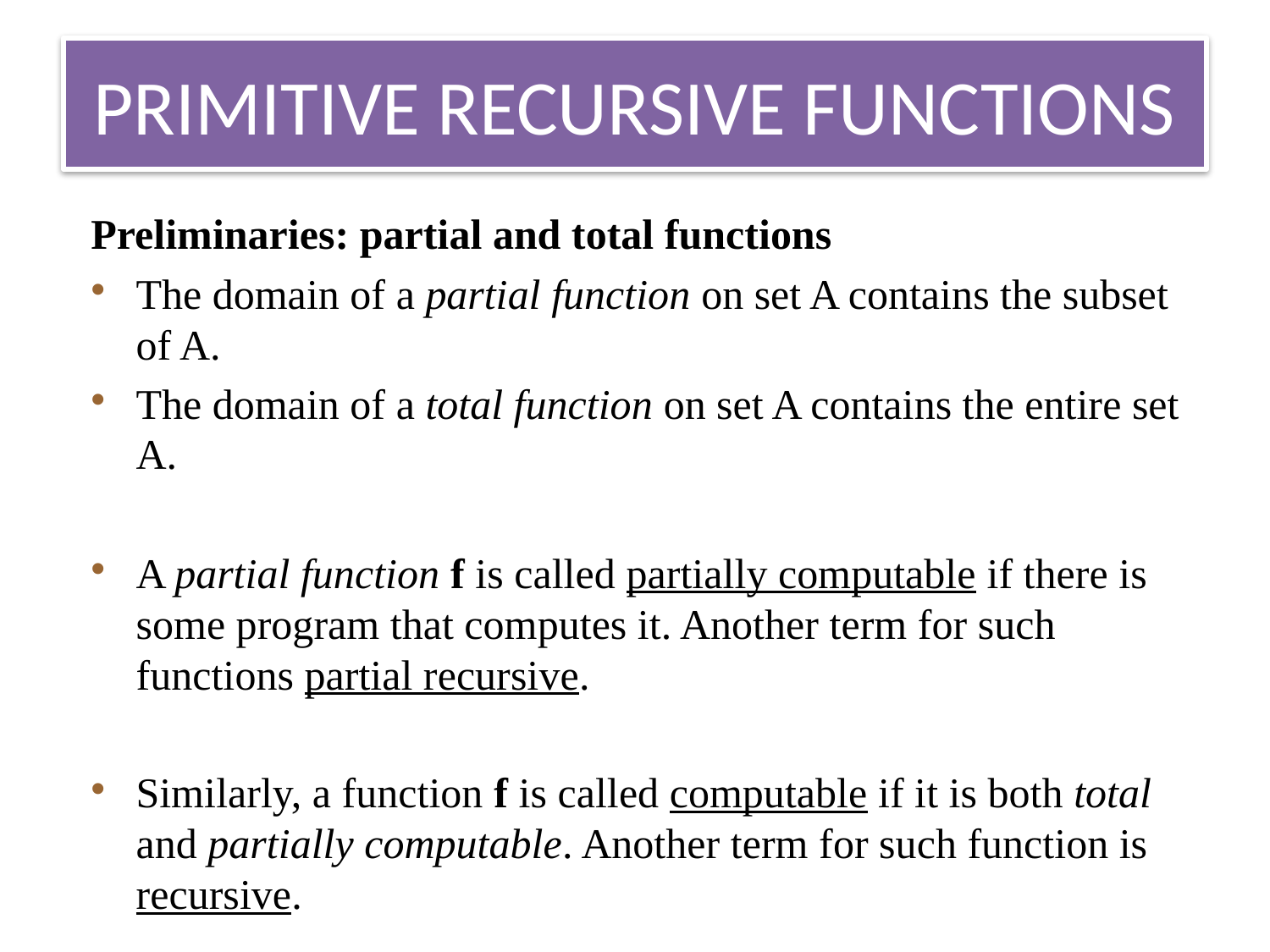

# PRIMITIVE RECURSIVE FUNCTIONS
Preliminaries: partial and total functions
The domain of a partial function on set A contains the subset of A.
The domain of a total function on set A contains the entire set A.

A partial function f is called partially computable if there is some program that computes it. Another term for such functions partial recursive.

Similarly, a function f is called computable if it is both total and partially computable. Another term for such function is recursive.